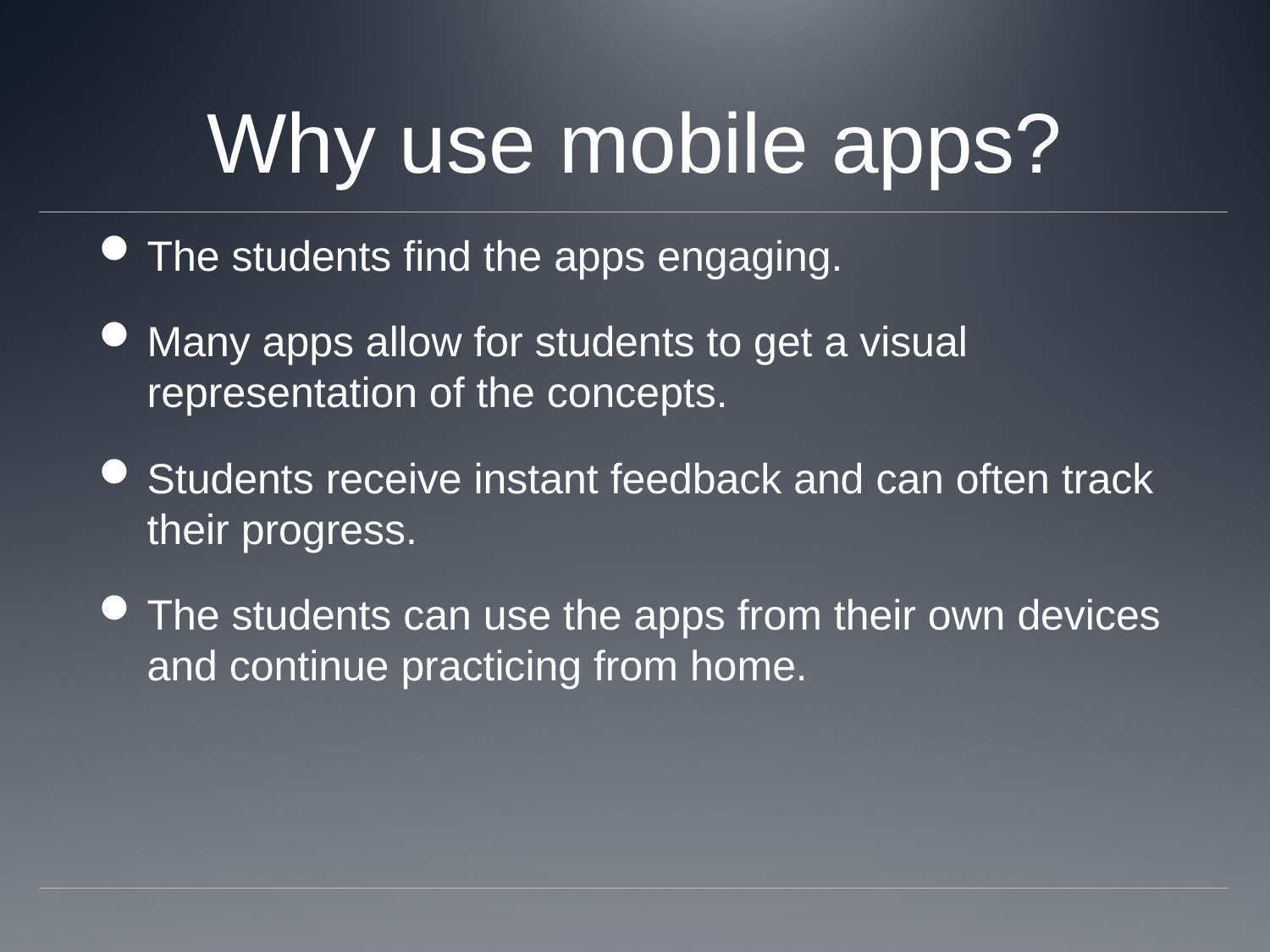

# Why use mobile apps?
The students find the apps engaging.
Many apps allow for students to get a visual representation of the concepts.
Students receive instant feedback and can often track their progress.
The students can use the apps from their own devices and continue practicing from home.